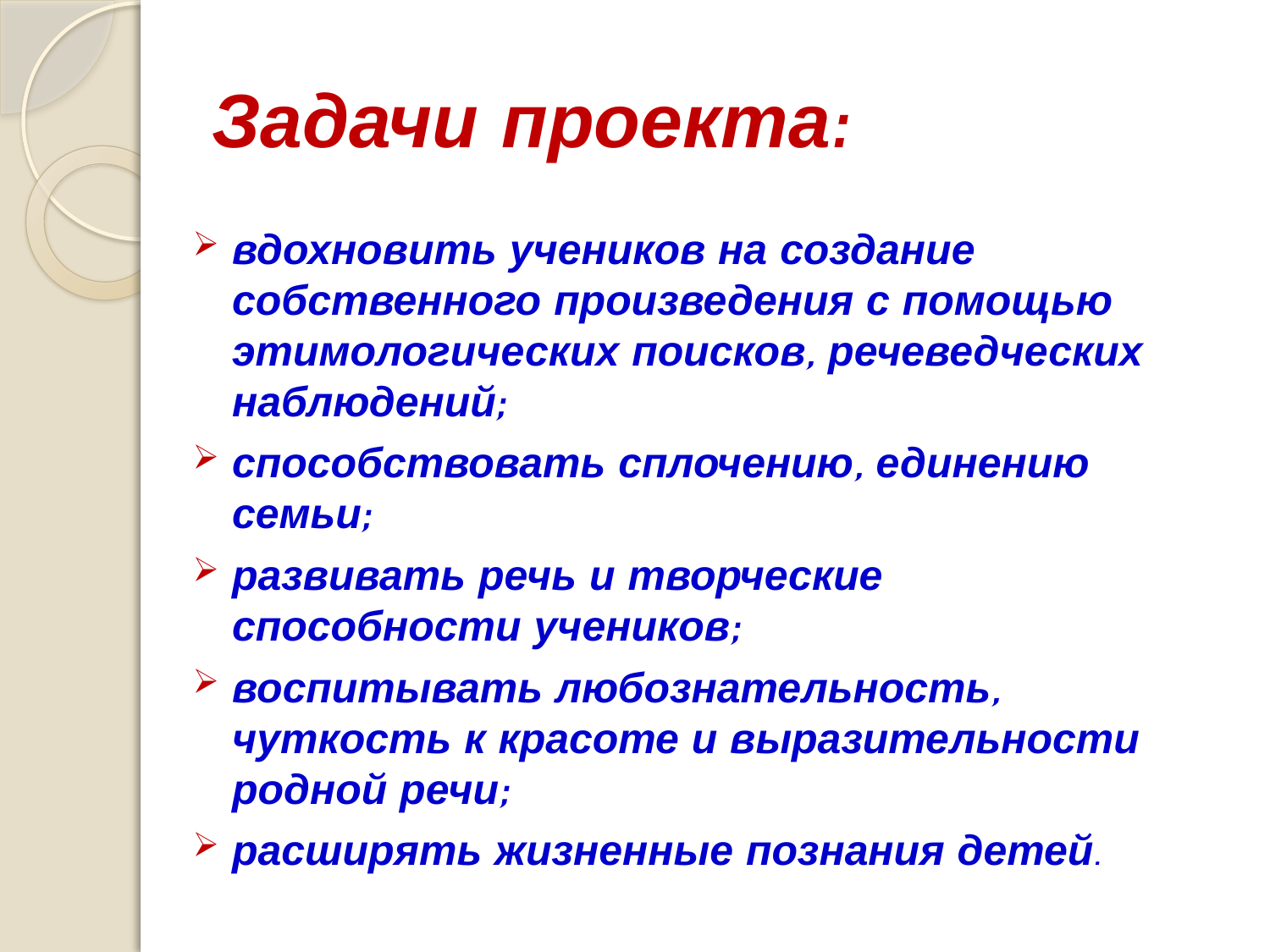

# Задачи проекта:
вдохновить учеников на создание собственного произведения с помощью этимологических поисков, речеведческих наблюдений;
способствовать сплочению, единению семьи;
развивать речь и творческие способности учеников;
воспитывать любознательность, чуткость к красоте и выразительности родной речи;
расширять жизненные познания детей.